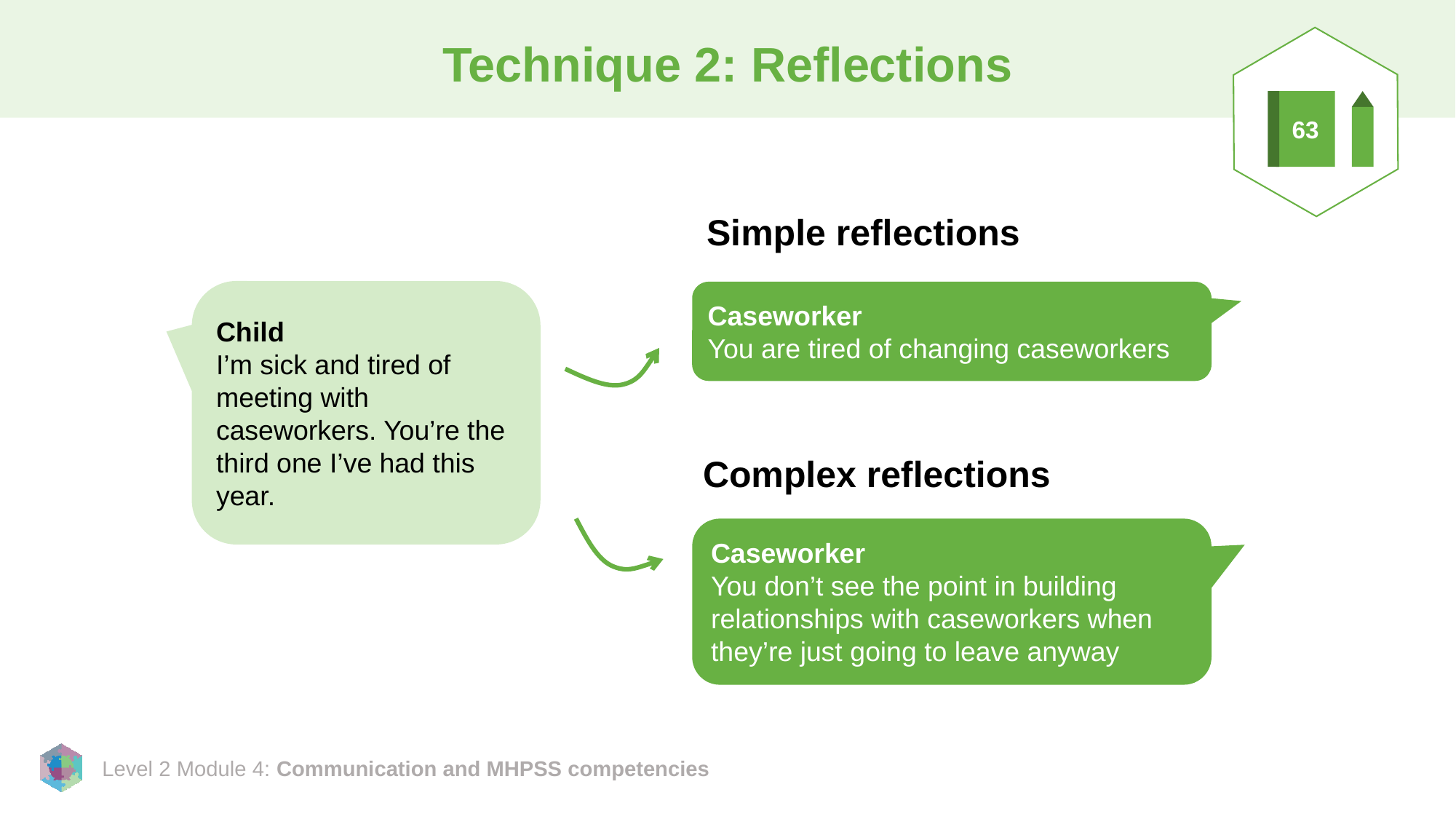

# Technique 2: Reflections

63

Simple reflections
Child
I’m sick and tired of meeting with caseworkers. You’re the third one I’ve had this year.
Caseworker
You are tired of changing caseworkers

Complex reflections
Caseworker
You don’t see the point in building relationships with caseworkers when they’re just going to leave anyway